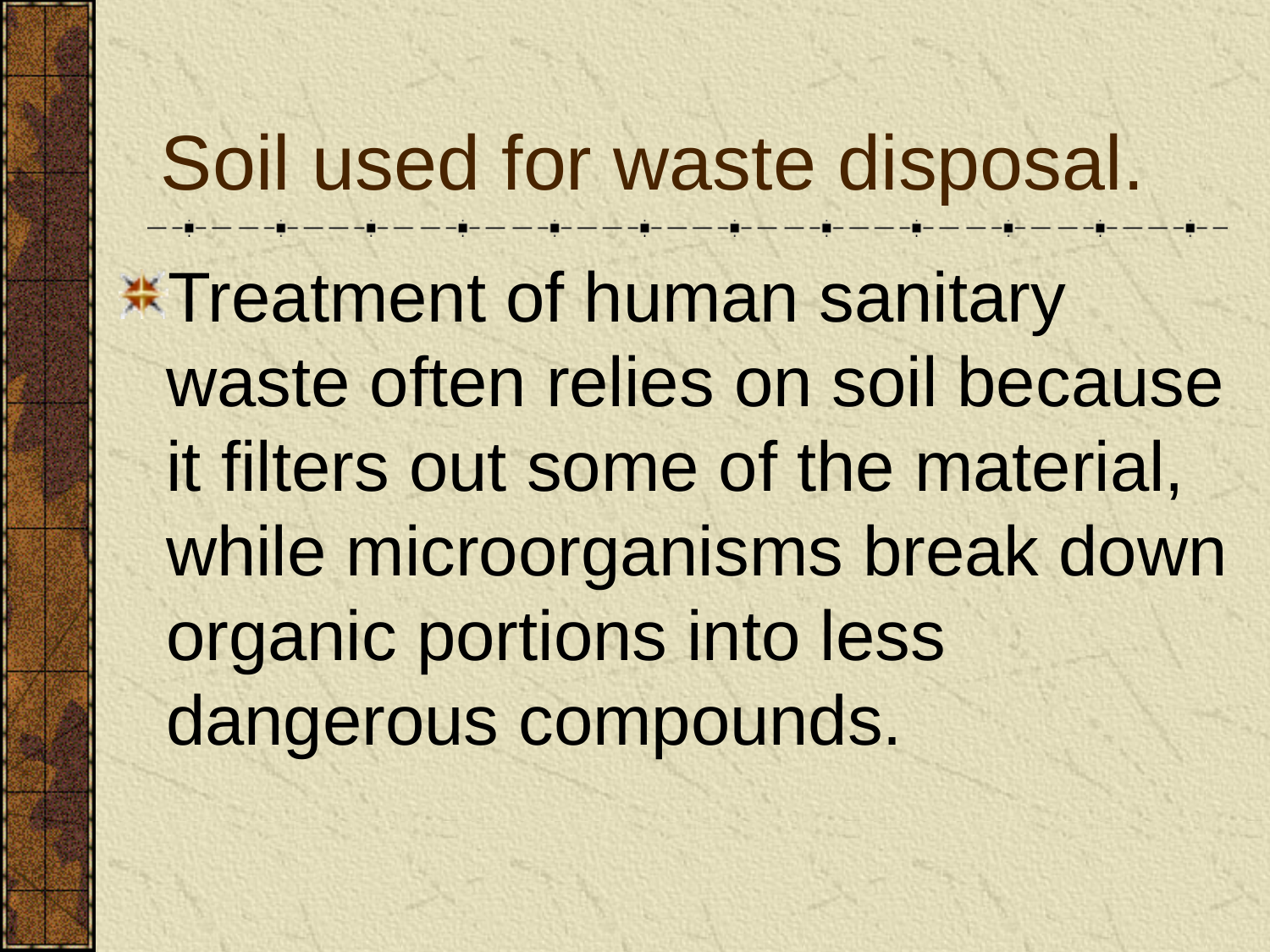

# Soil used for waste disposal.
Treatment of human sanitary waste often relies on soil because it filters out some of the material, while microorganisms break down organic portions into less dangerous compounds.